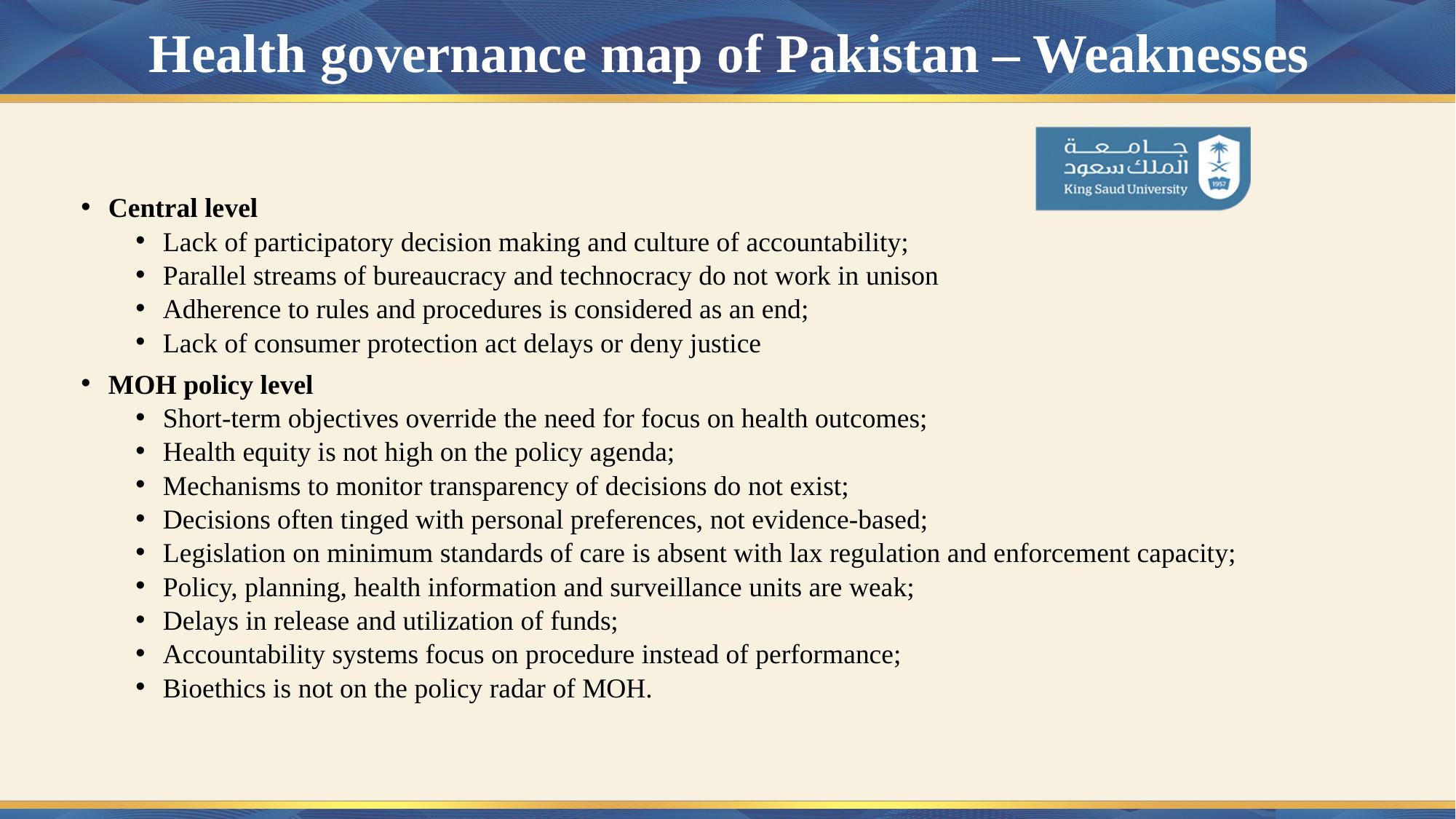

# Health governance map of Pakistan – Weaknesses
Central level
Lack of participatory decision making and culture of accountability;
Parallel streams of bureaucracy and technocracy do not work in unison
Adherence to rules and procedures is considered as an end;
Lack of consumer protection act delays or deny justice
MOH policy level
Short-term objectives override the need for focus on health outcomes;
Health equity is not high on the policy agenda;
Mechanisms to monitor transparency of decisions do not exist;
Decisions often tinged with personal preferences, not evidence-based;
Legislation on minimum standards of care is absent with lax regulation and enforcement capacity;
Policy, planning, health information and surveillance units are weak;
Delays in release and utilization of funds;
Accountability systems focus on procedure instead of performance;
Bioethics is not on the policy radar of MOH.